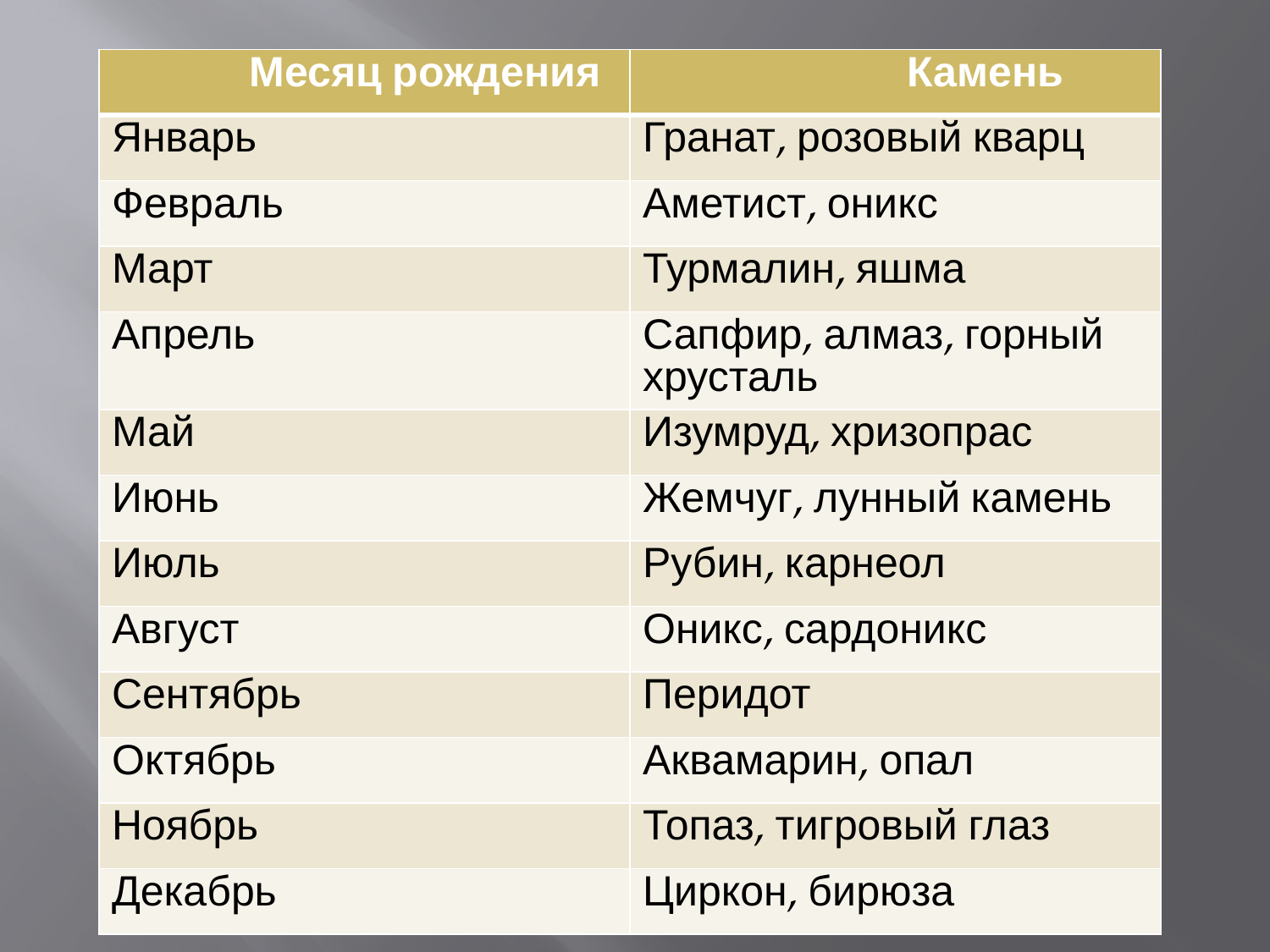

| Месяц рождения | Камень |
| --- | --- |
| Январь | Гранат, розовый кварц |
| Февраль | Аметист, оникс |
| Март | Турмалин, яшма |
| Апрель | Сапфир, алмаз, горный хрусталь |
| Май | Изумруд, хризопрас |
| Июнь | Жемчуг, лунный камень |
| Июль | Рубин, карнеол |
| Август | Оникс, сардоникс |
| Сентябрь | Перидот |
| Октябрь | Аквамарин, опал |
| Ноябрь | Топаз, тигровый глаз |
| Декабрь | Циркон, бирюза |